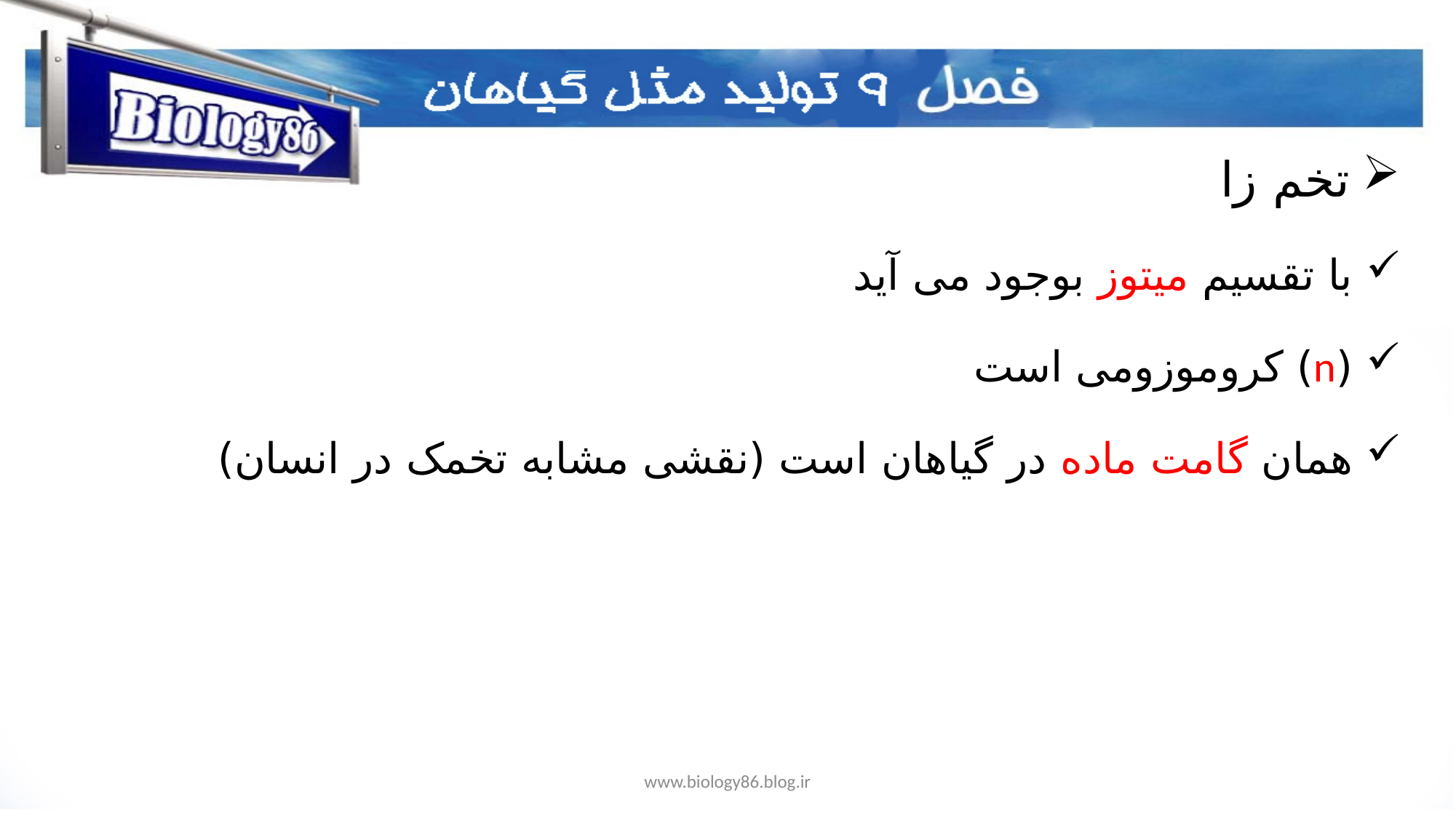

تخم زا
 با تقسیم میتوز بوجود می آید
 (n) کروموزومی است
 همان گامت ماده در گیاهان است (نقشی مشابه تخمک در انسان)

www.biology86.blog.ir